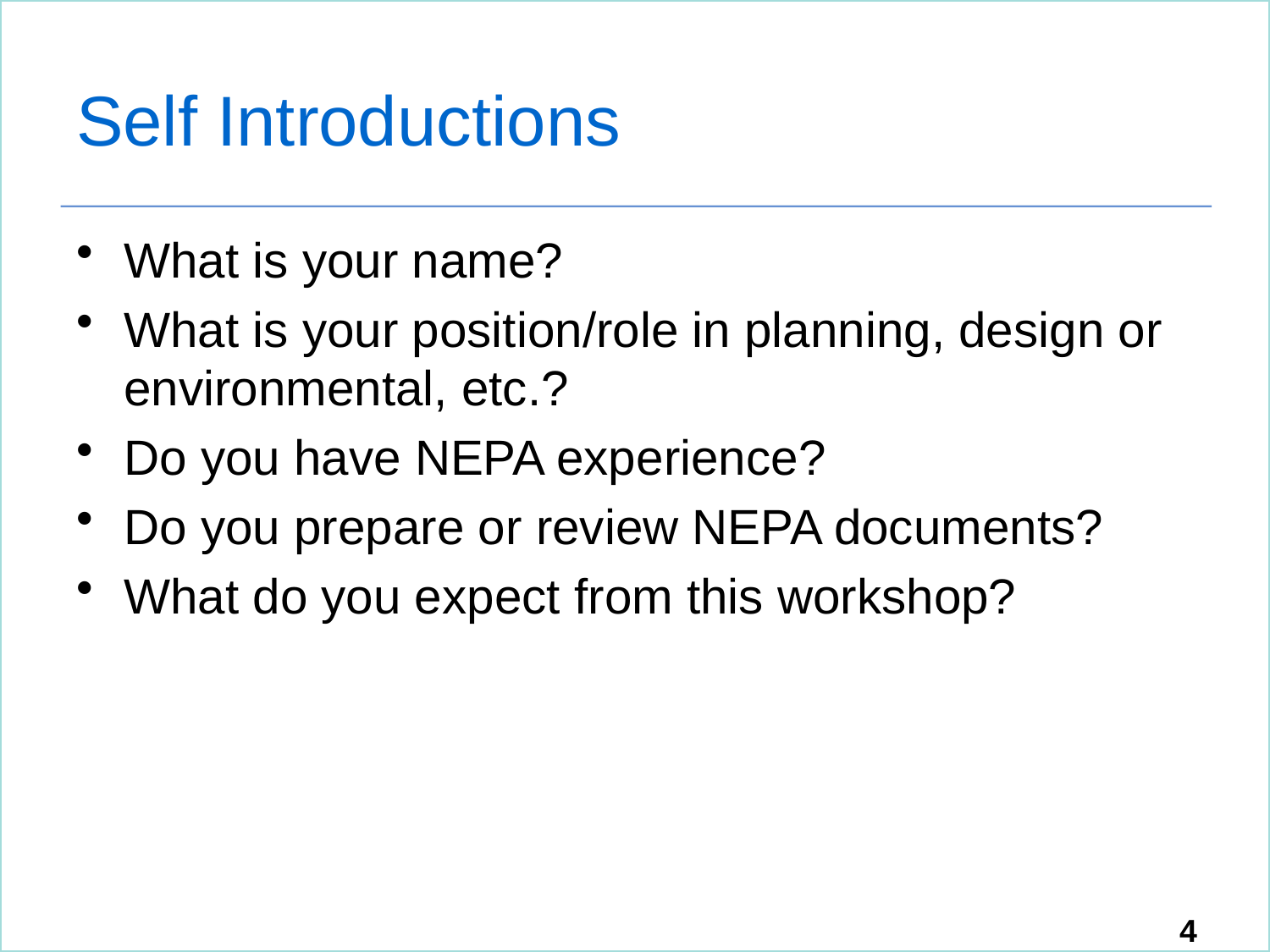

# Self Introductions
What is your name?
What is your position/role in planning, design or environmental, etc.?
Do you have NEPA experience?
Do you prepare or review NEPA documents?
What do you expect from this workshop?

4